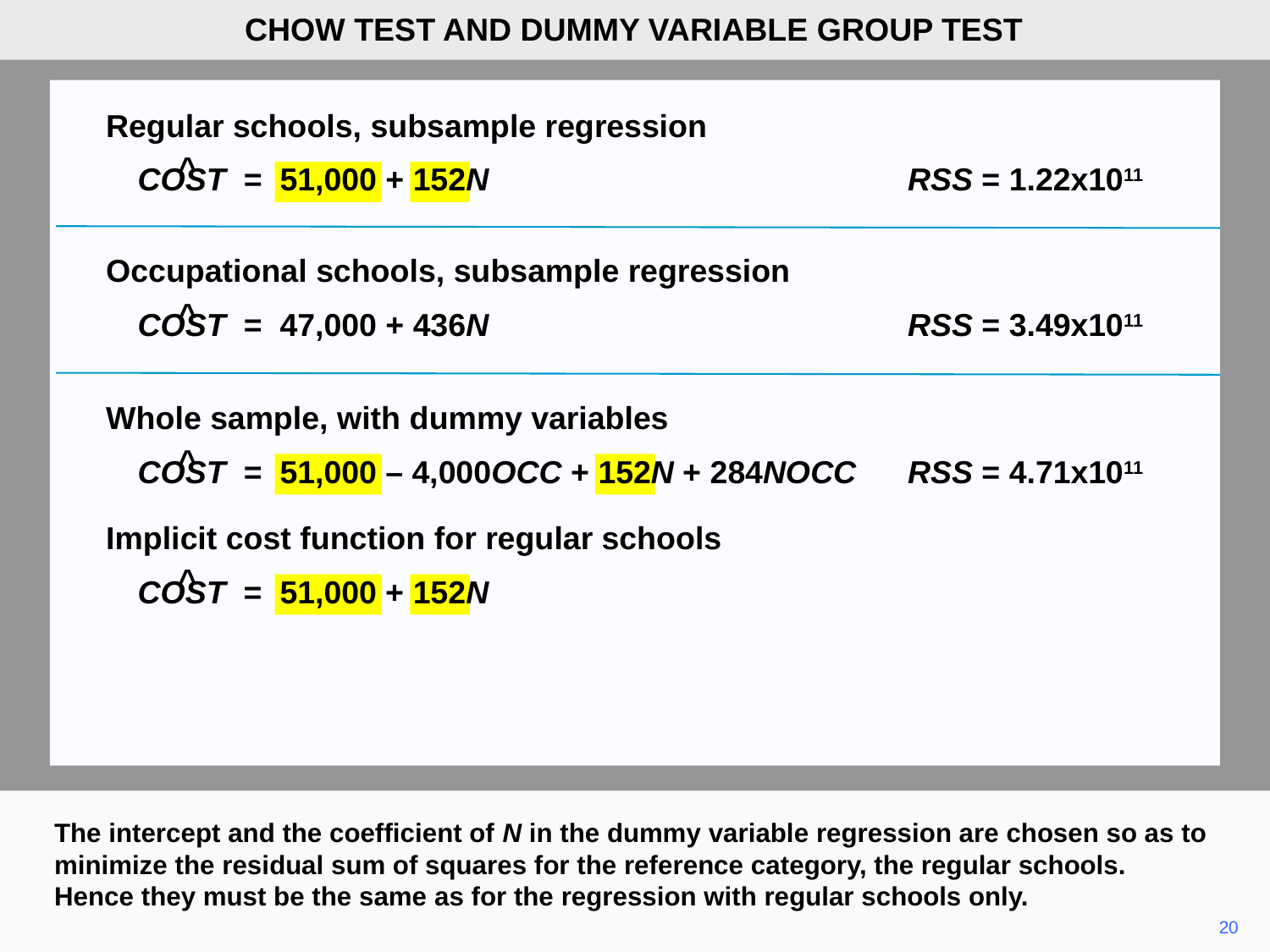

CHOW TEST AND DUMMY VARIABLE GROUP TEST

	Regular schools, subsample regression
		COST  =  51,000 + 152N	RSS = 1.22x1011
^

	Occupational schools, subsample regression
		COST  =  47,000 + 436N	RSS = 3.49x1011
^

	Whole sample, with dummy variables
		COST  =  51,000 – 4,000OCC + 152N + 284NOCC	RSS = 4.71x1011

^

	Implicit cost function for regular schools
		COST  =  51,000 + 152N
^

The intercept and the coefficient of N in the dummy variable regression are chosen so as to minimize the residual sum of squares for the reference category, the regular schools.  Hence they must be the same as for the regression with regular schools only.
20